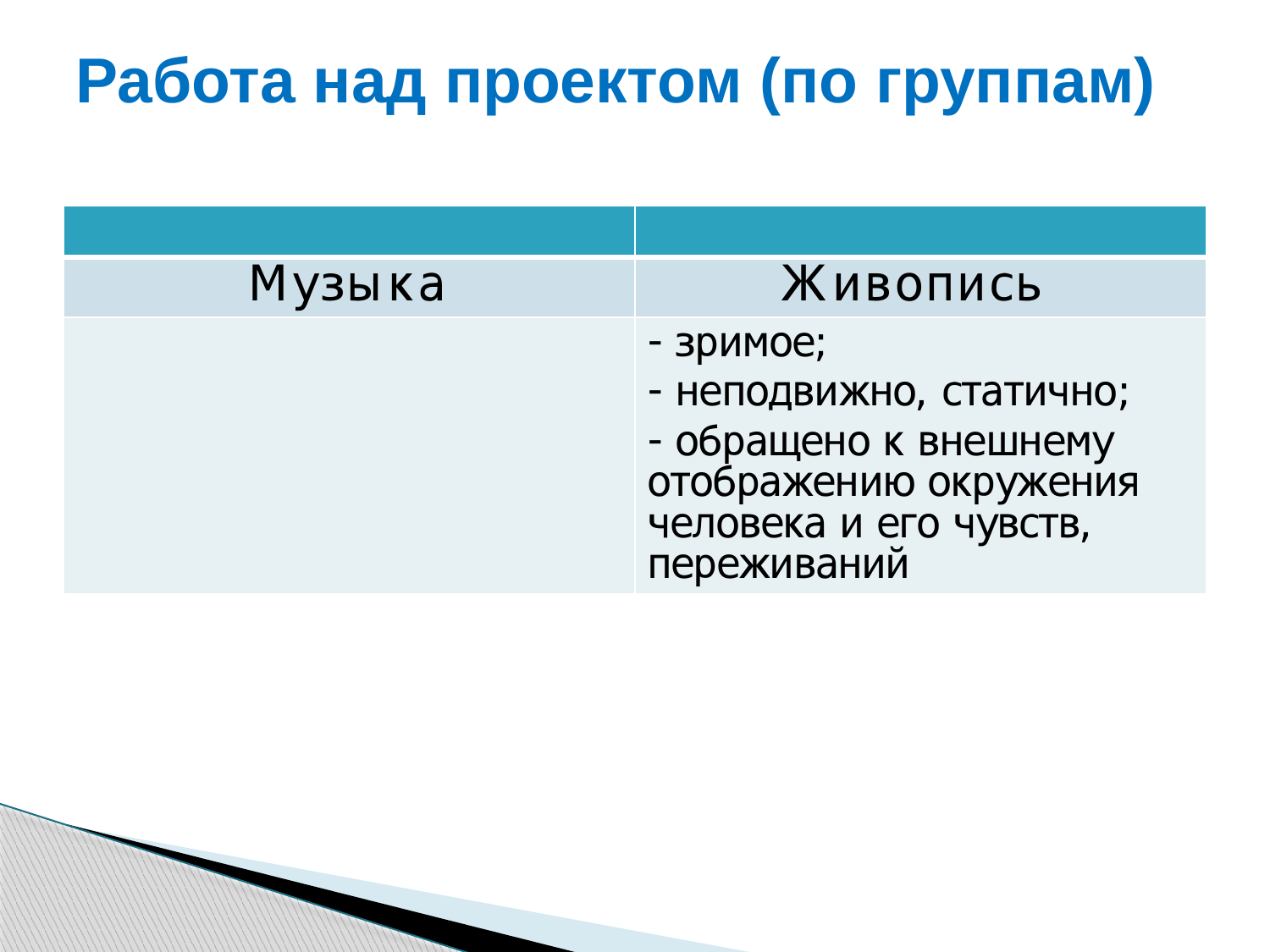

# Работа над проектом (по группам)
|  |  |
| --- | --- |
| Музыка | Живопись |
|  | - зримое; - неподвижно, статично; - обращено к внешнему отображению окружения человека и его чувств, переживаний |